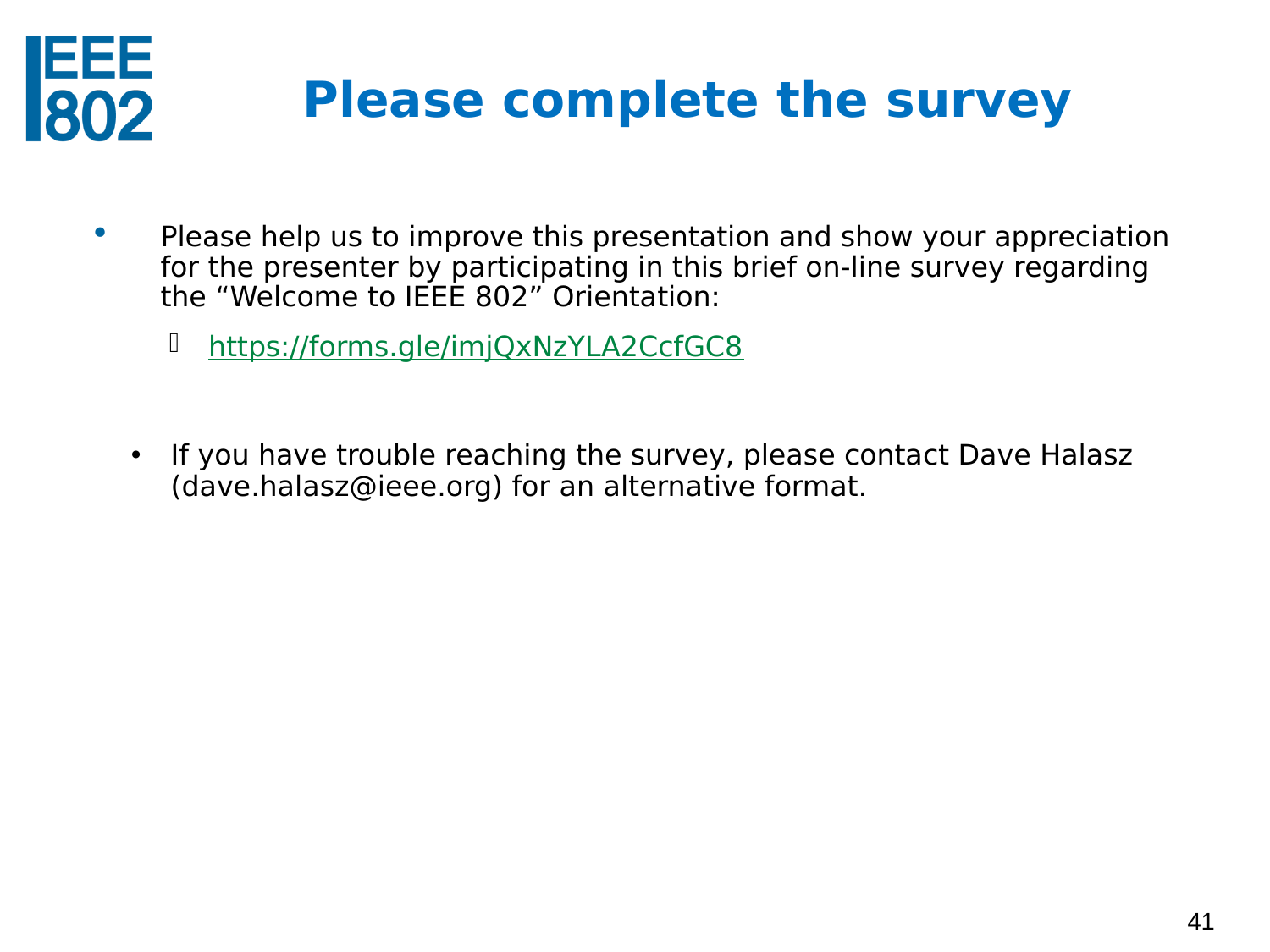

# Please complete the survey

Please help us to improve this presentation and show your appreciation for the presenter by participating in this brief on-line survey regarding the “Welcome to IEEE 802” Orientation:
https://forms.gle/imjQxNzYLA2CcfGC8

If you have trouble reaching the survey, please contact Dave Halasz (dave.halasz@ieee.org) for an alternative format.

41